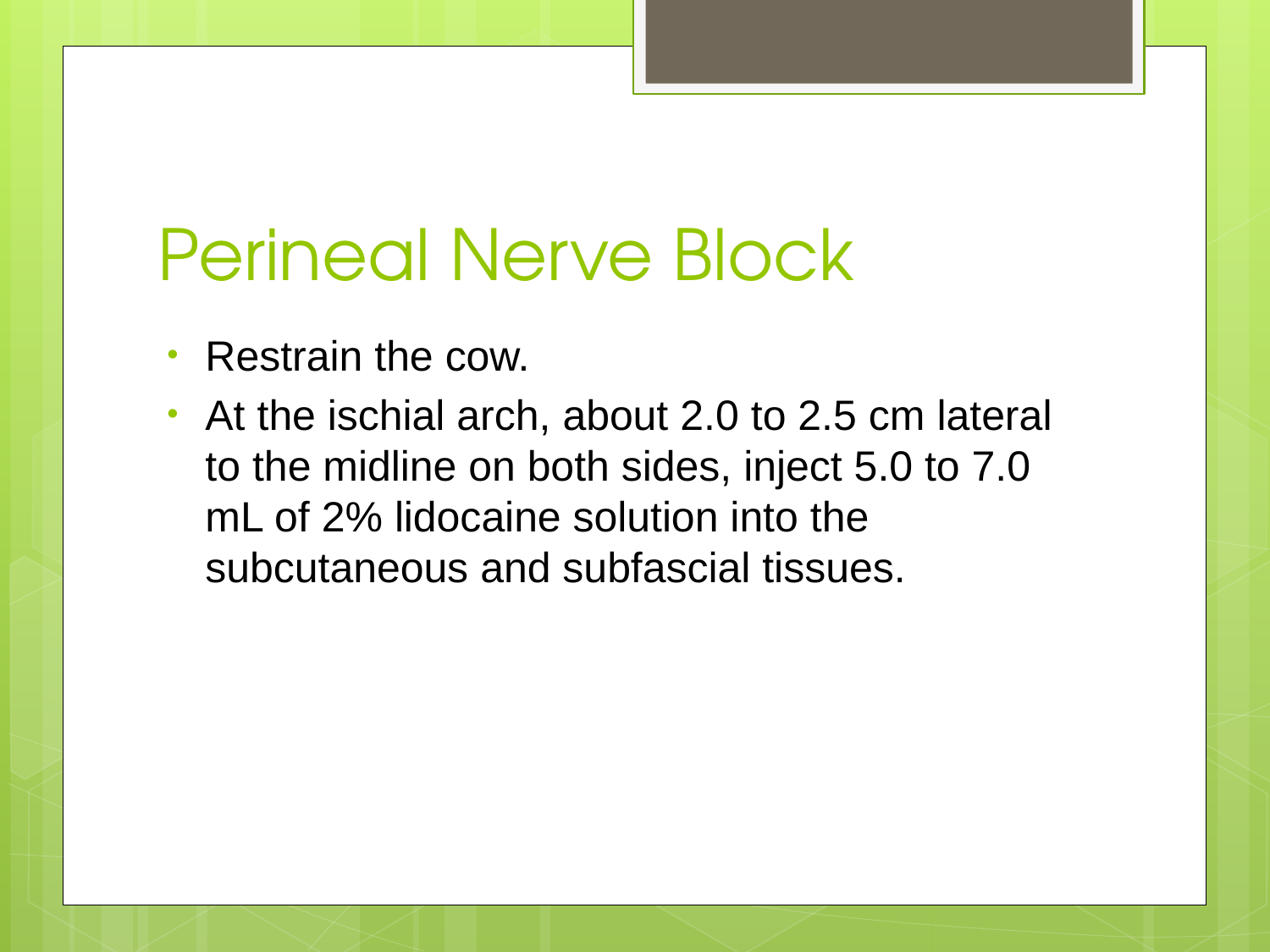

# Perineal Nerve Block
Restrain the cow.
At the ischial arch, about 2.0 to 2.5 cm lateral to the midline on both sides, inject 5.0 to 7.0 mL of 2% lidocaine solution into the subcutaneous and subfascial tissues.